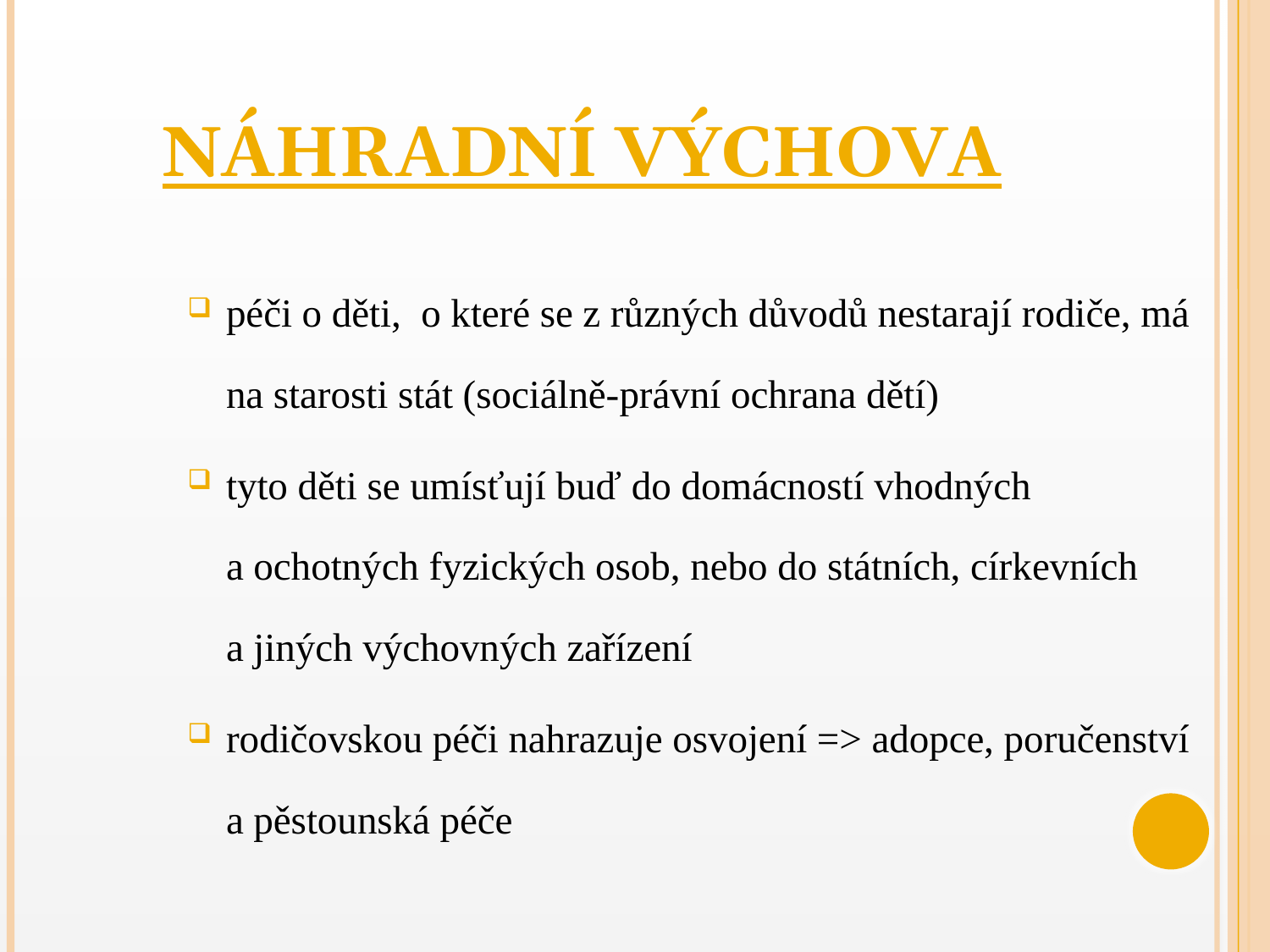

# NÁHRADNÍ VÝCHOVA

péči o děti,  o které se z různých důvodů nestarají rodiče, má na starosti stát (sociálně-právní ochrana dětí)
tyto děti se umísťují buď do domácností vhodných
a ochotných fyzických osob, nebo do státních, církevních
a jiných výchovných zařízení
rodičovskou péči nahrazuje osvojení => adopce, poručenství
a pěstounská péče